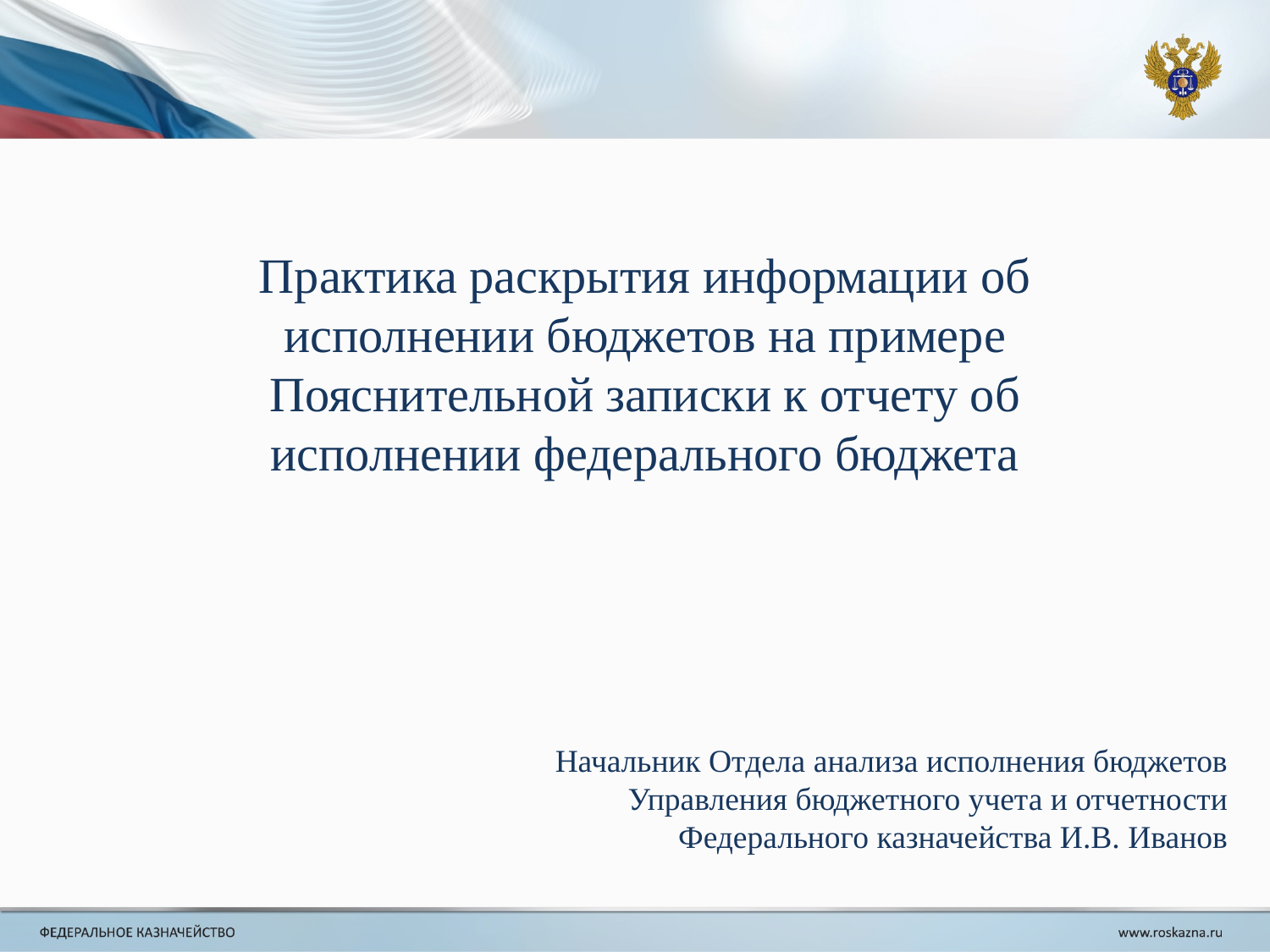

Практика раскрытия информации об исполнении бюджетов на примере Пояснительной записки к отчету об исполнении федерального бюджета

Начальник Отдела анализа исполнения бюджетов Управления бюджетного учета и отчетности Федерального казначейства И.В. Иванов